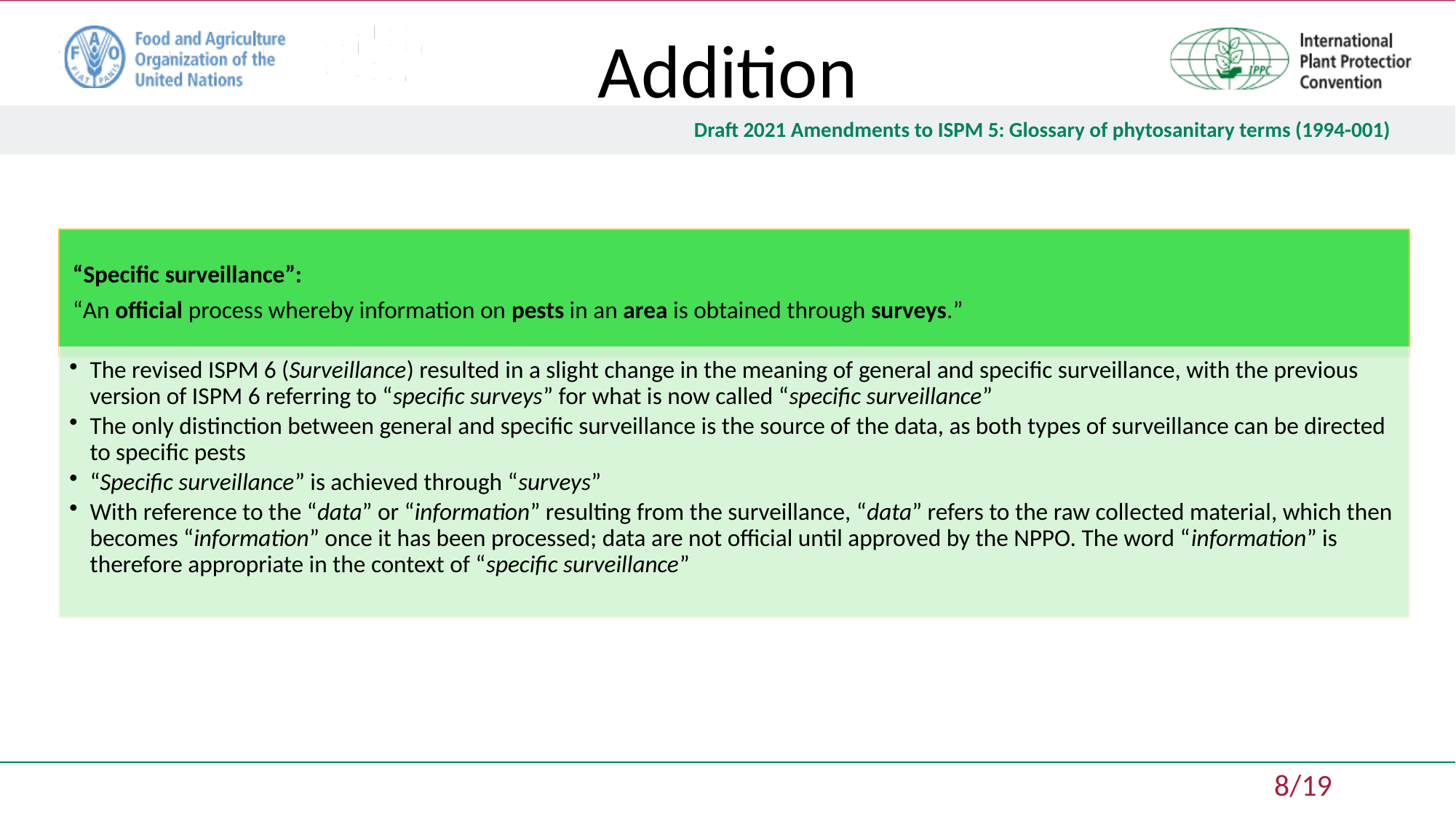

Addition

“Specific surveillance”:
“An official process whereby information on pests in an area is obtained through surveys.”
The revised ISPM 6 (Surveillance) resulted in a slight change in the meaning of general and specific surveillance, with the previous version of ISPM 6 referring to “specific surveys” for what is now called “specific surveillance”
The only distinction between general and specific surveillance is the source of the data, as both types of surveillance can be directed to specific pests
“Specific surveillance” is achieved through “surveys”
With reference to the “data” or “information” resulting from the surveillance, “data” refers to the raw collected material, which then becomes “information” once it has been processed; data are not official until approved by the NPPO. The word “information” is therefore appropriate in the context of “specific surveillance”